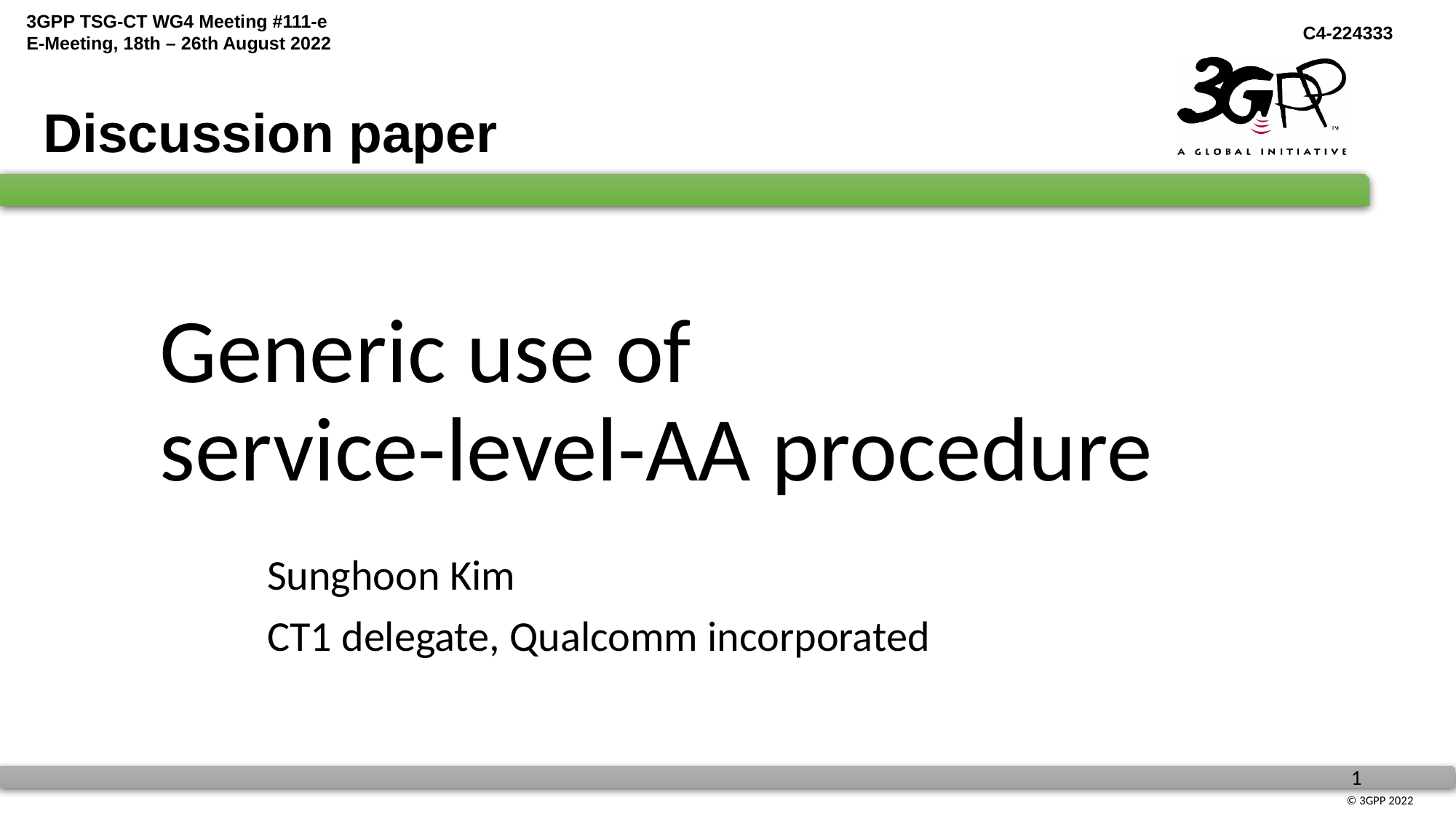

Discussion paper
# Generic use of service-level-AA procedure
Sunghoon Kim
CT1 delegate, Qualcomm incorporated